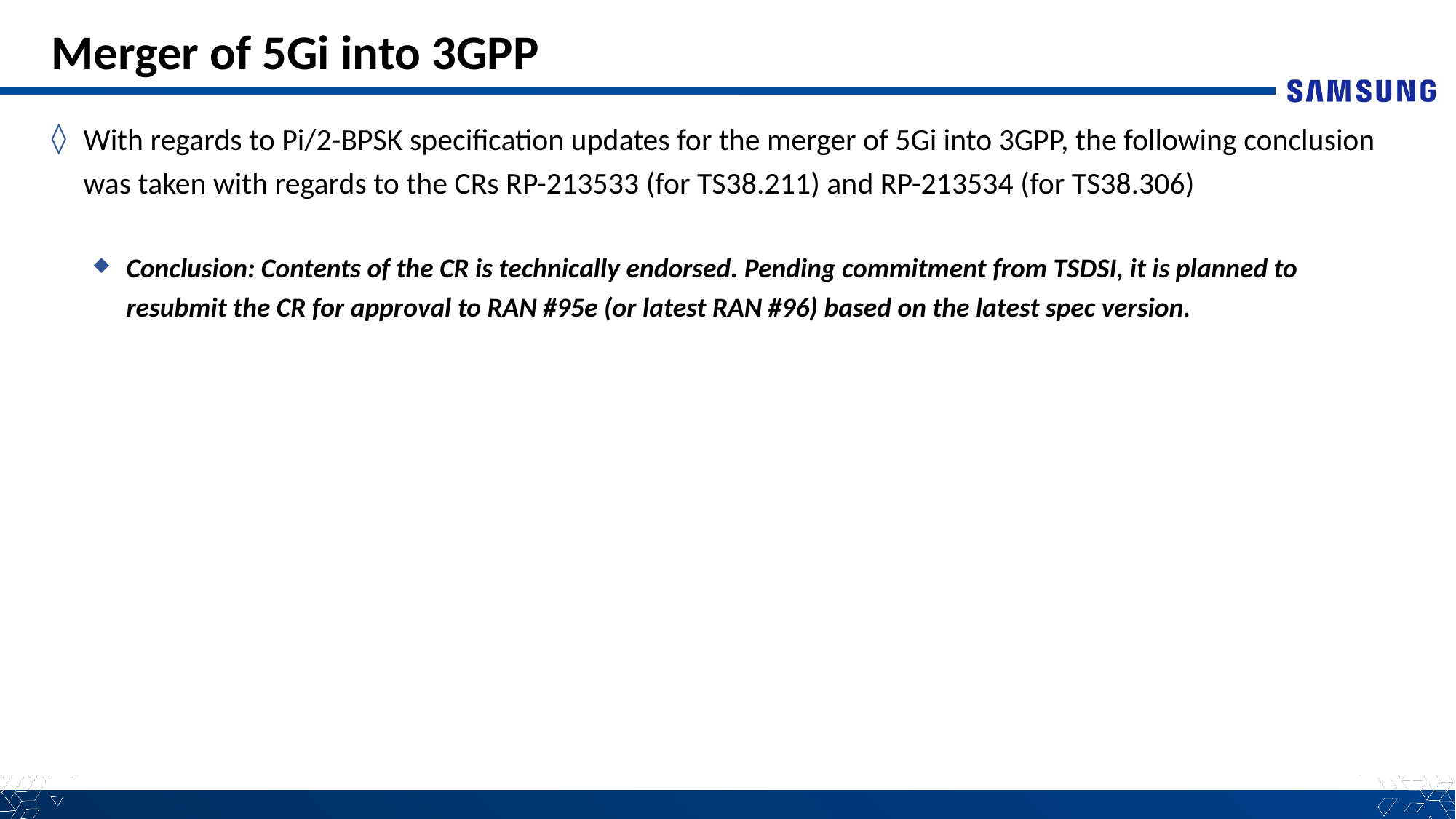

# Merger of 5Gi into 3GPP
With regards to Pi/2-BPSK specification updates for the merger of 5Gi into 3GPP, the following conclusion was taken with regards to the CRs RP-213533 (for TS38.211) and RP-213534 (for TS38.306)

Conclusion: Contents of the CR is technically endorsed. Pending commitment from TSDSI, it is planned to resubmit the CR for approval to RAN #95e (or latest RAN #96) based on the latest spec version.